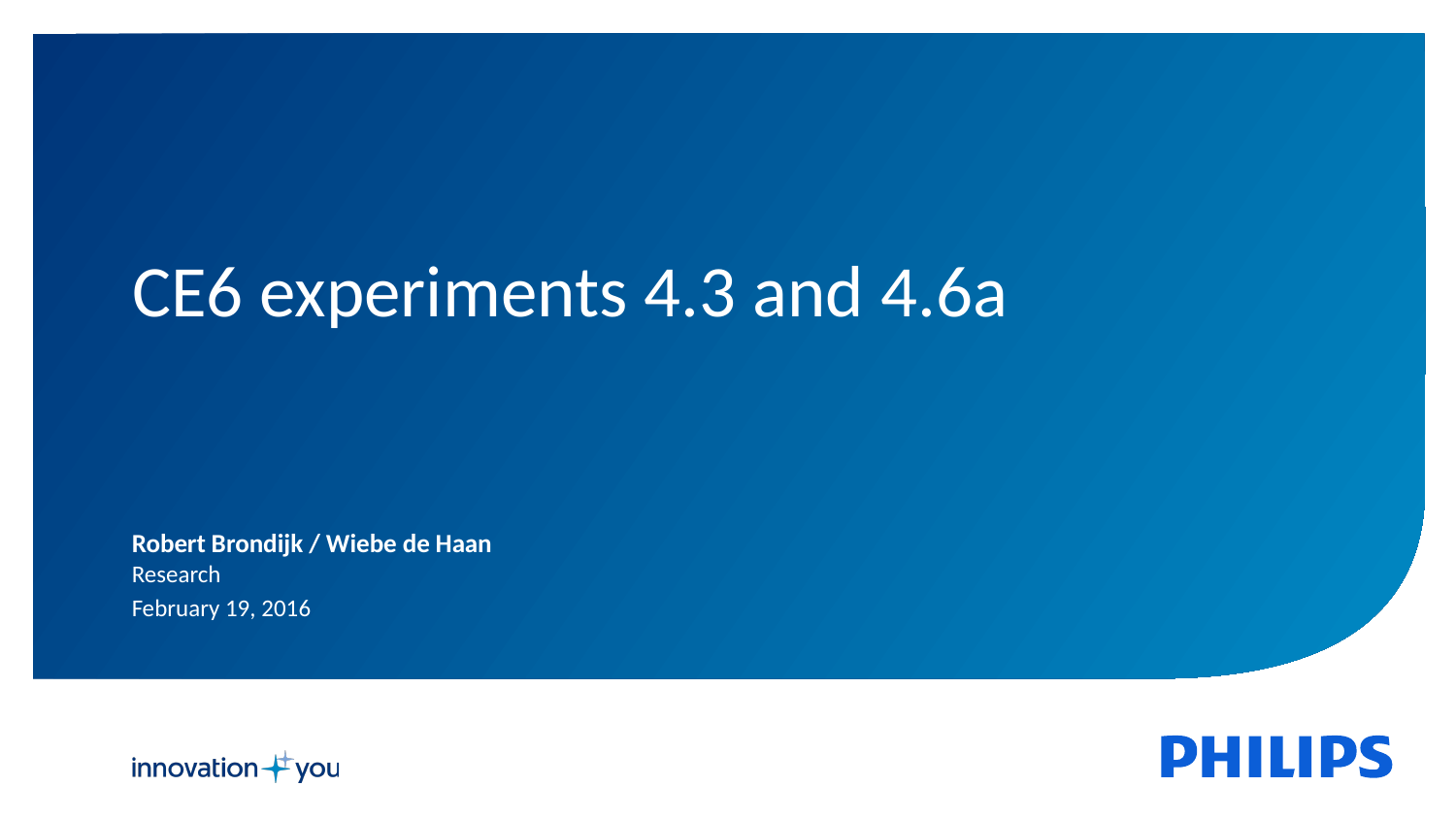

CE6 experiments 4.3 and 4.6a
Robert Brondijk / Wiebe de Haan
Research
February 19, 2016